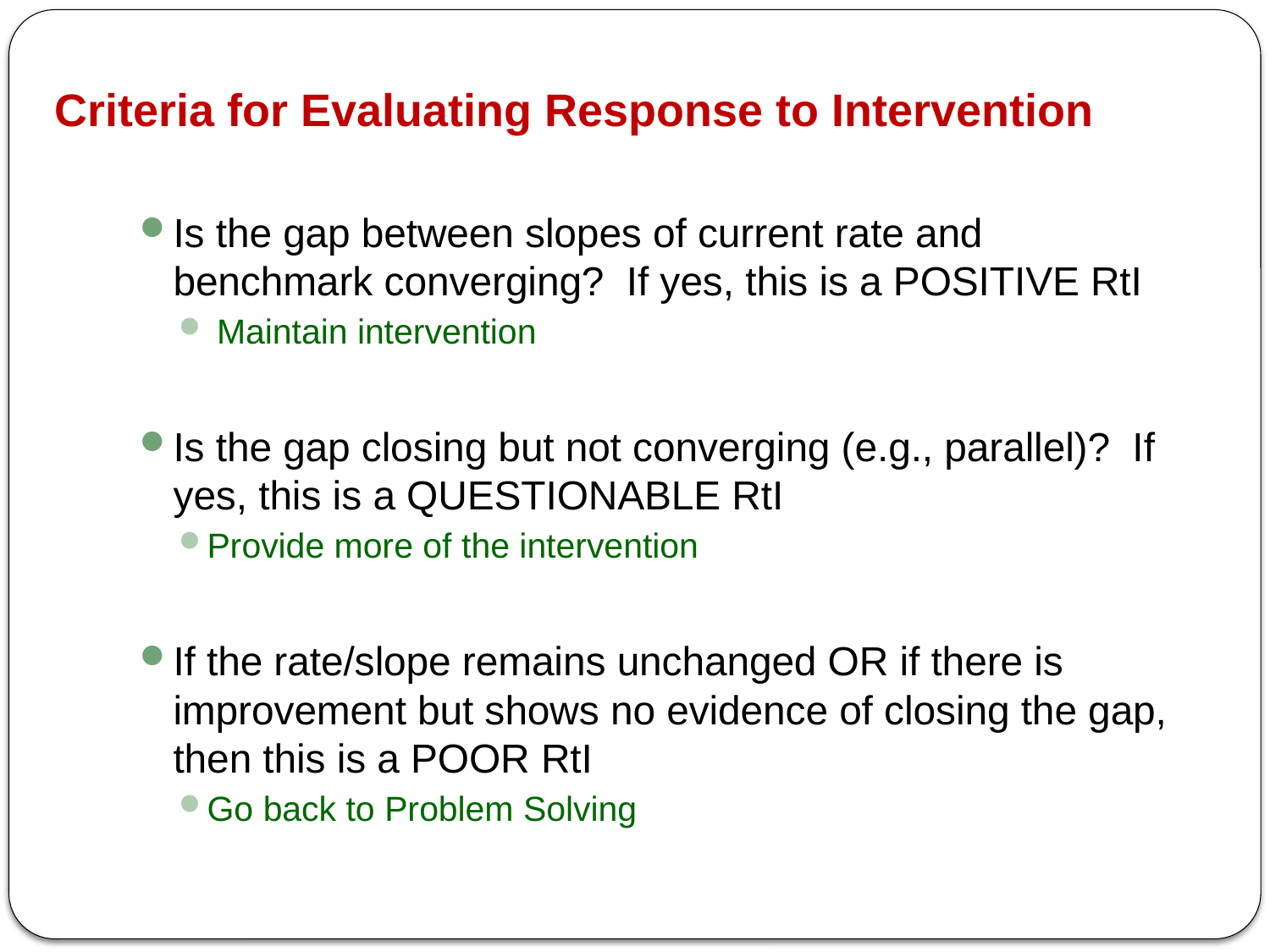

# Criteria for Evaluating Response to Intervention
Is the gap between slopes of current rate and benchmark converging?  If yes, this is a POSITIVE RtI
 Maintain intervention

Is the gap closing but not converging (e.g., parallel)?  If yes, this is a QUESTIONABLE RtI
Provide more of the intervention

If the rate/slope remains unchanged OR if there is improvement but shows no evidence of closing the gap, then this is a POOR RtI
Go back to Problem Solving